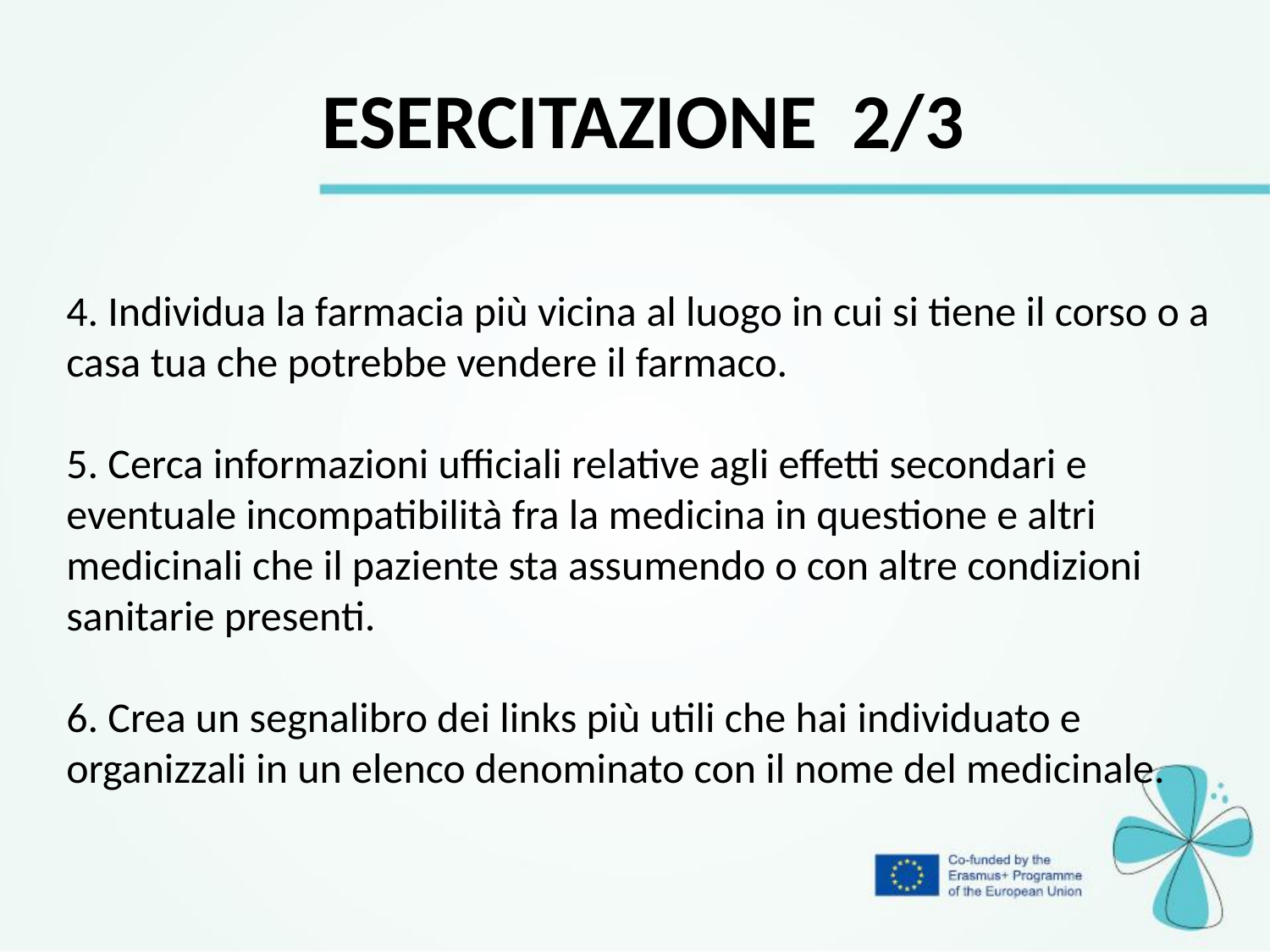

ESERCITAZIONE  2/3

4. Individua la farmacia più vicina al luogo in cui si tiene il corso o a casa tua che potrebbe vendere il farmaco.

5. Cerca informazioni ufficiali relative agli effetti secondari e eventuale incompatibilità fra la medicina in questione e altri medicinali che il paziente sta assumendo o con altre condizioni sanitarie presenti.

6. Crea un segnalibro dei links più utili che hai individuato e organizzali in un elenco denominato con il nome del medicinale.